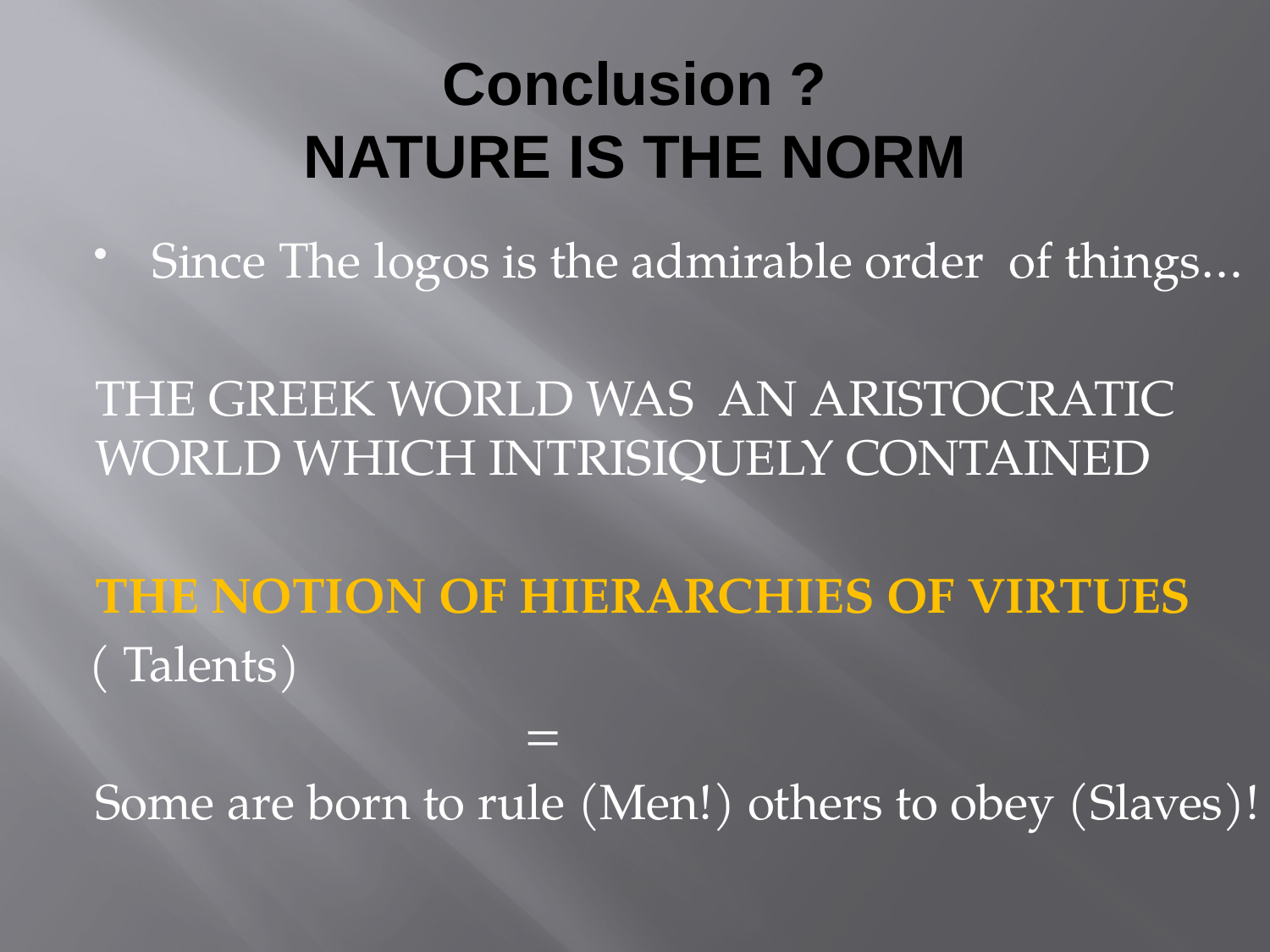

# Conclusion ? NATURE IS THE NORM
Since The logos is the admirable order  of things…

THE GREEK WORLD WAS  AN ARISTOCRATIC WORLD WHICH INTRISIQUELY CONTAINED

THE NOTION OF HIERARCHIES OF VIRTUES
 ( Talents)
                                   =
Some are born to rule (Men!) others to obey (Slaves)!